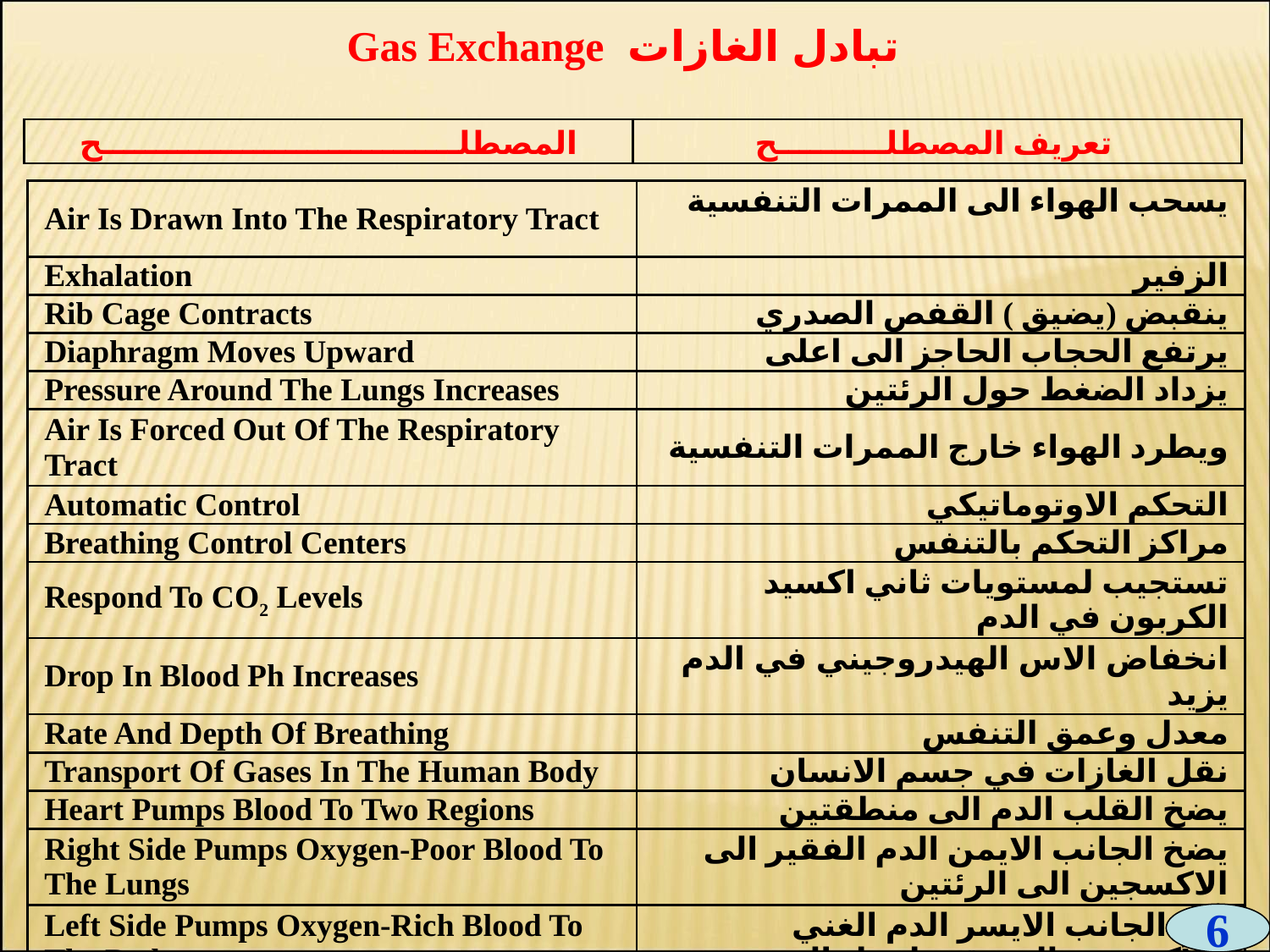

تبادل الغازات  Gas Exchange
| المصطلـــــــــــــــــــــــــــــــــح | تعريف المصطلــــــــــح |
| --- | --- |
| Air Is Drawn Into The Respiratory Tract | يسحب الهواء الى الممرات التنفسية |
| --- | --- |
| Exhalation | الزفير |
| Rib Cage Contracts | ينقبض (يضيق ) القفص الصدري |
| Diaphragm Moves Upward | يرتفع الحجاب الحاجز الى اعلى |
| Pressure Around The Lungs Increases | يزداد الضغط حول الرئتين |
| Air Is Forced Out Of The Respiratory Tract | ويطرد الهواء خارج الممرات التنفسية |
| Automatic Control | التحكم الاوتوماتيكي |
| Breathing Control Centers | مراكز التحكم بالتنفس |
| Respond To CO2 Levels | تستجيب لمستويات ثاني اكسيد الكربون في الدم |
| Drop In Blood Ph Increases | انخفاض الاس الهيدروجيني في الدم يزيد |
| Rate And Depth Of Breathing | معدل وعمق التنفس |
| Transport Of Gases In The Human Body | نقل الغازات في جسم الانسان |
| Heart Pumps Blood To Two Regions | يضخ القلب الدم الى منطقتين |
| Right Side Pumps Oxygen-Poor Blood To The Lungs | يضخ الجانب الايمن الدم الفقير الى الاكسجين الى الرئتين |
| Left Side Pumps Oxygen-Rich Blood To The Body | ضخ الجانب الايسر الدم الغني بالأكسجين الى بقية اجزاء الجسم |
6